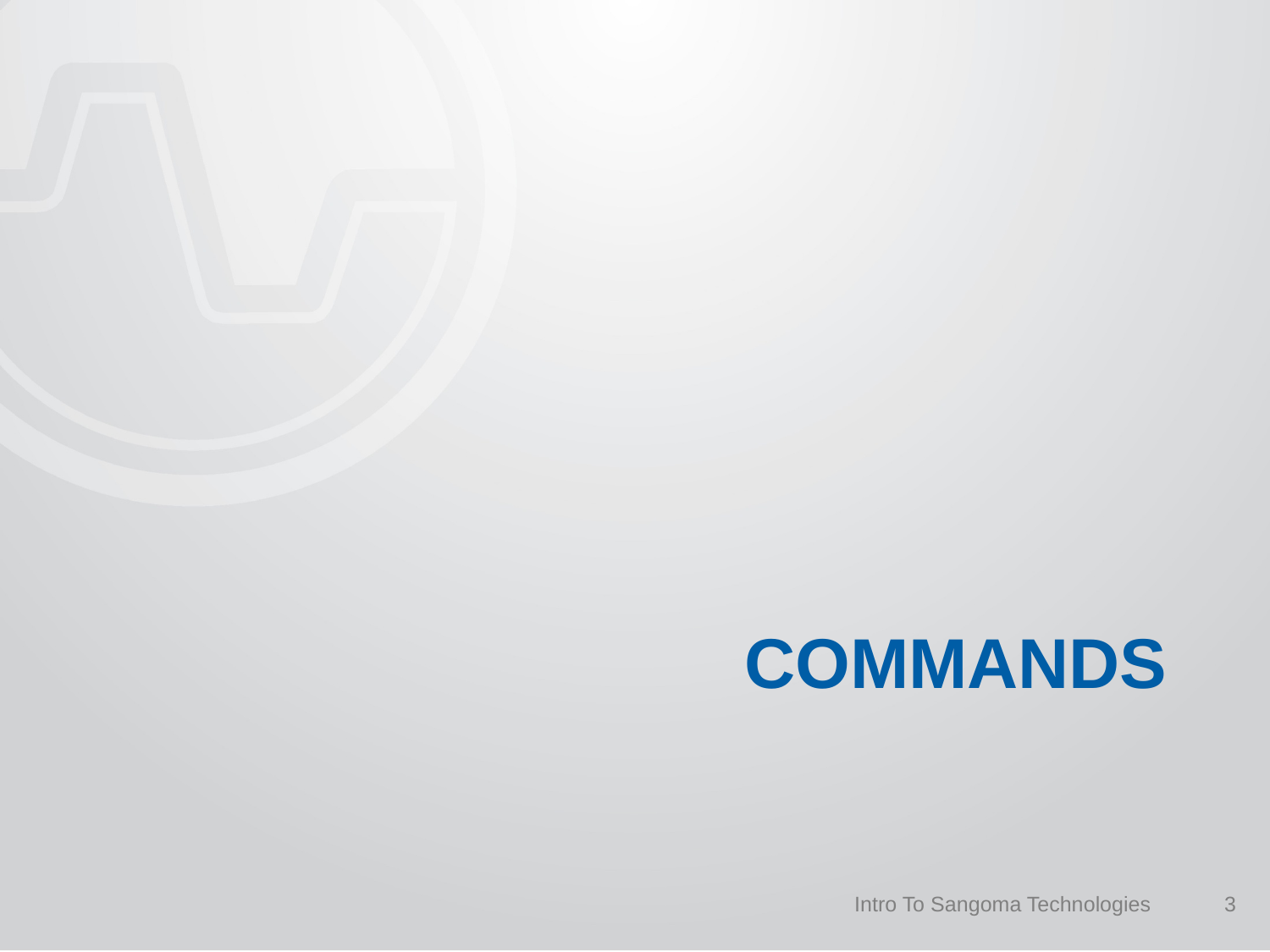

# Commands
Intro To Sangoma Technologies
3